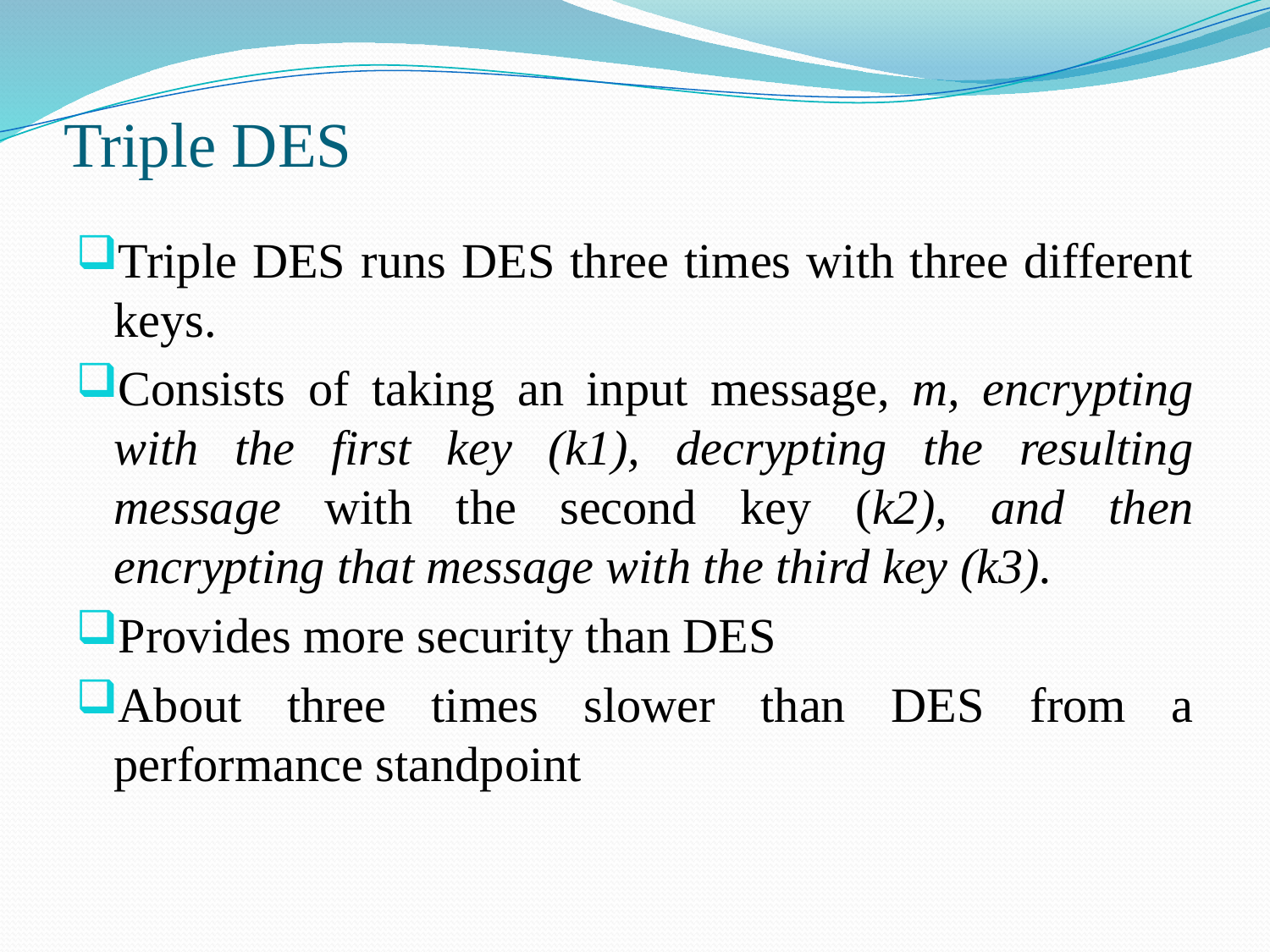

# Triple DES
Triple DES runs DES three times with three different keys.
Consists of taking an input message, m, encrypting with the first key (k1), decrypting the resulting message with the second key (k2), and then encrypting that message with the third key (k3).
Provides more security than DES
About three times slower than DES from a performance standpoint